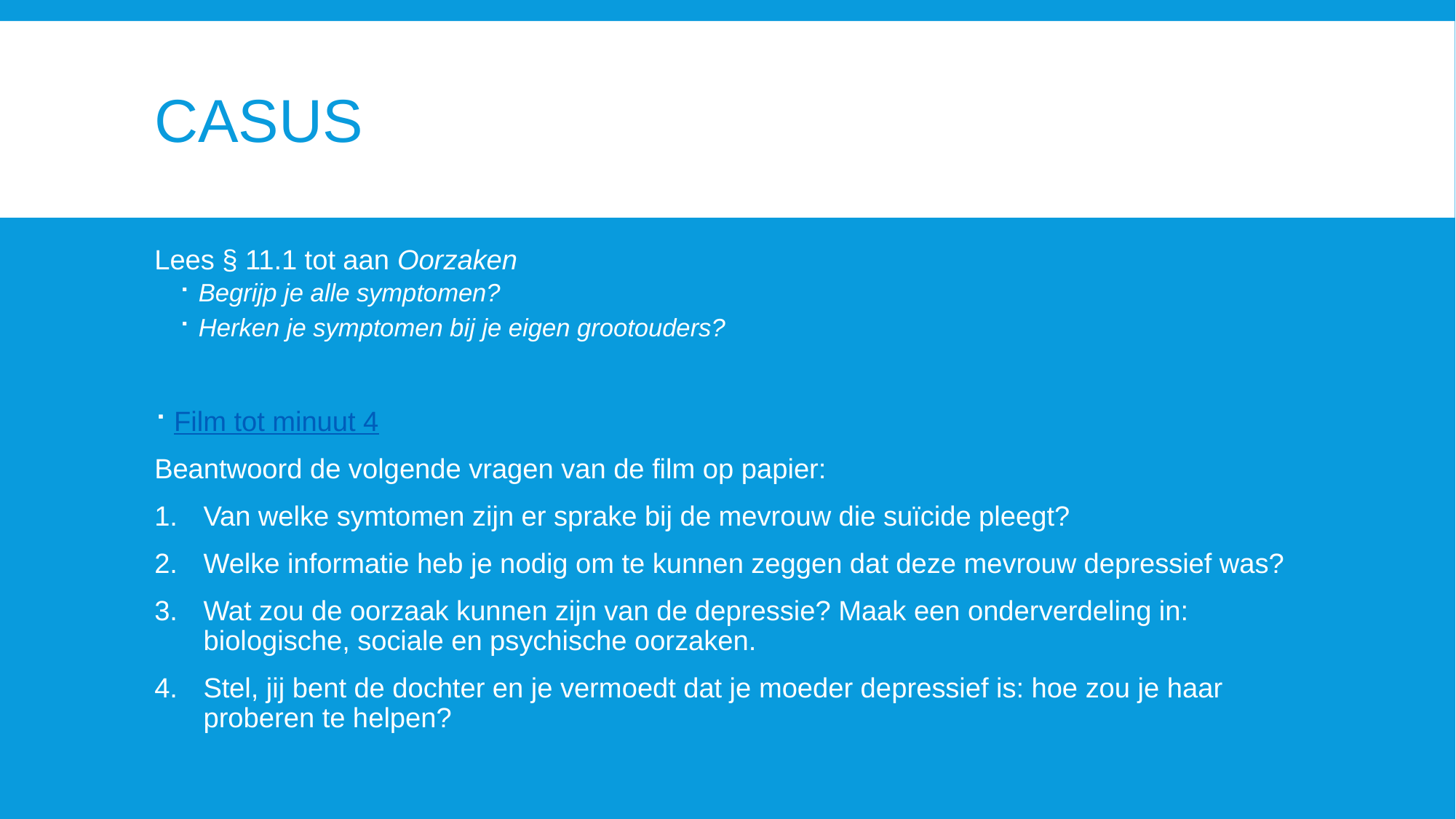

# Casus
Lees § 11.1 tot aan Oorzaken
Begrijp je alle symptomen?
Herken je symptomen bij je eigen grootouders?

Film tot minuut 4
Beantwoord de volgende vragen van de film op papier:
Van welke symtomen zijn er sprake bij de mevrouw die suïcide pleegt?
Welke informatie heb je nodig om te kunnen zeggen dat deze mevrouw depressief was?
Wat zou de oorzaak kunnen zijn van de depressie? Maak een onderverdeling in: biologische, sociale en psychische oorzaken.
Stel, jij bent de dochter en je vermoedt dat je moeder depressief is: hoe zou je haar proberen te helpen?